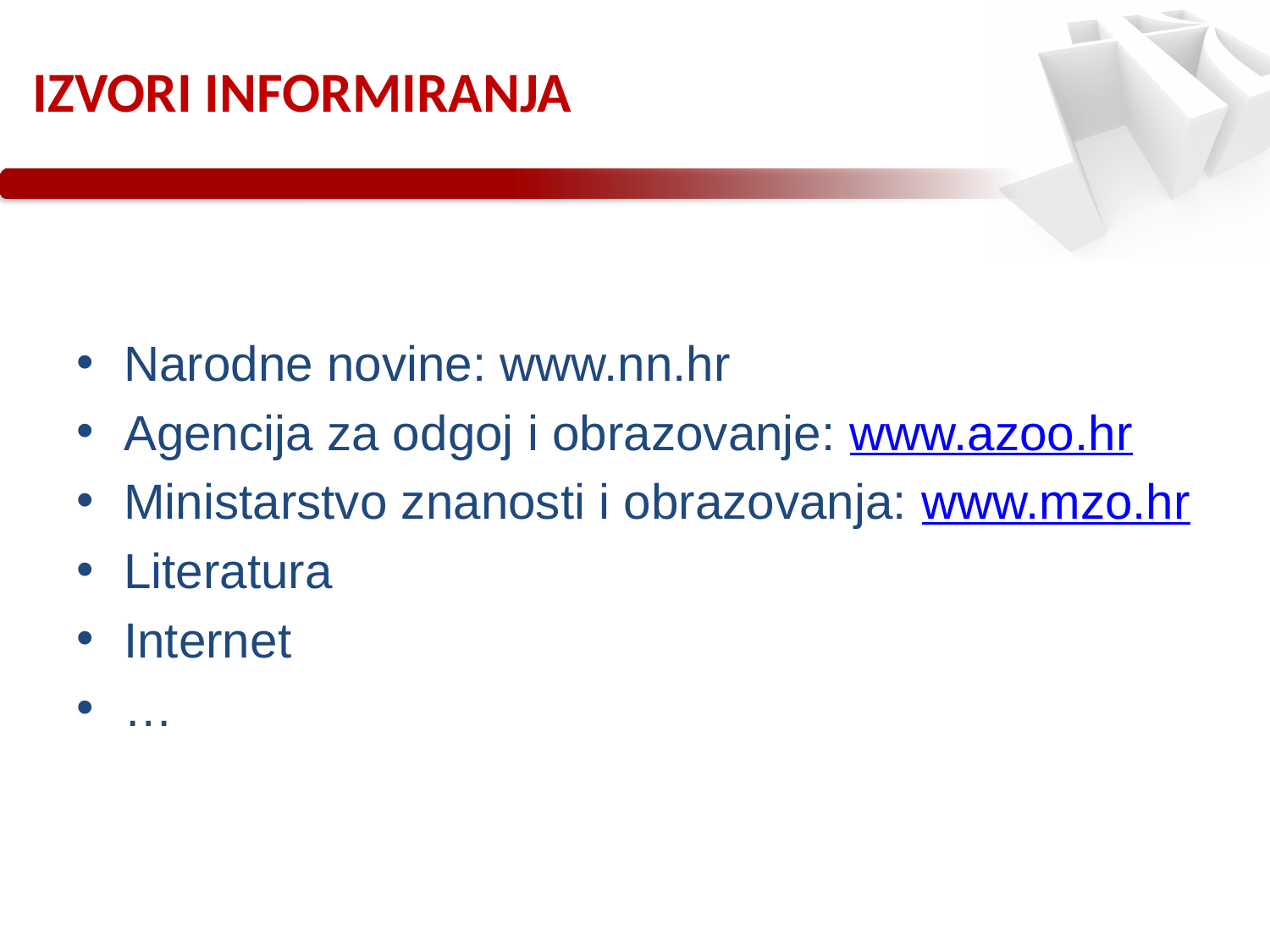

# IZVORI INFORMIRANJA

Narodne novine: www.nn.hr
Agencija za odgoj i obrazovanje: www.azoo.hr
Ministarstvo znanosti i obrazovanja: www.mzo.hr
Literatura
Internet
…